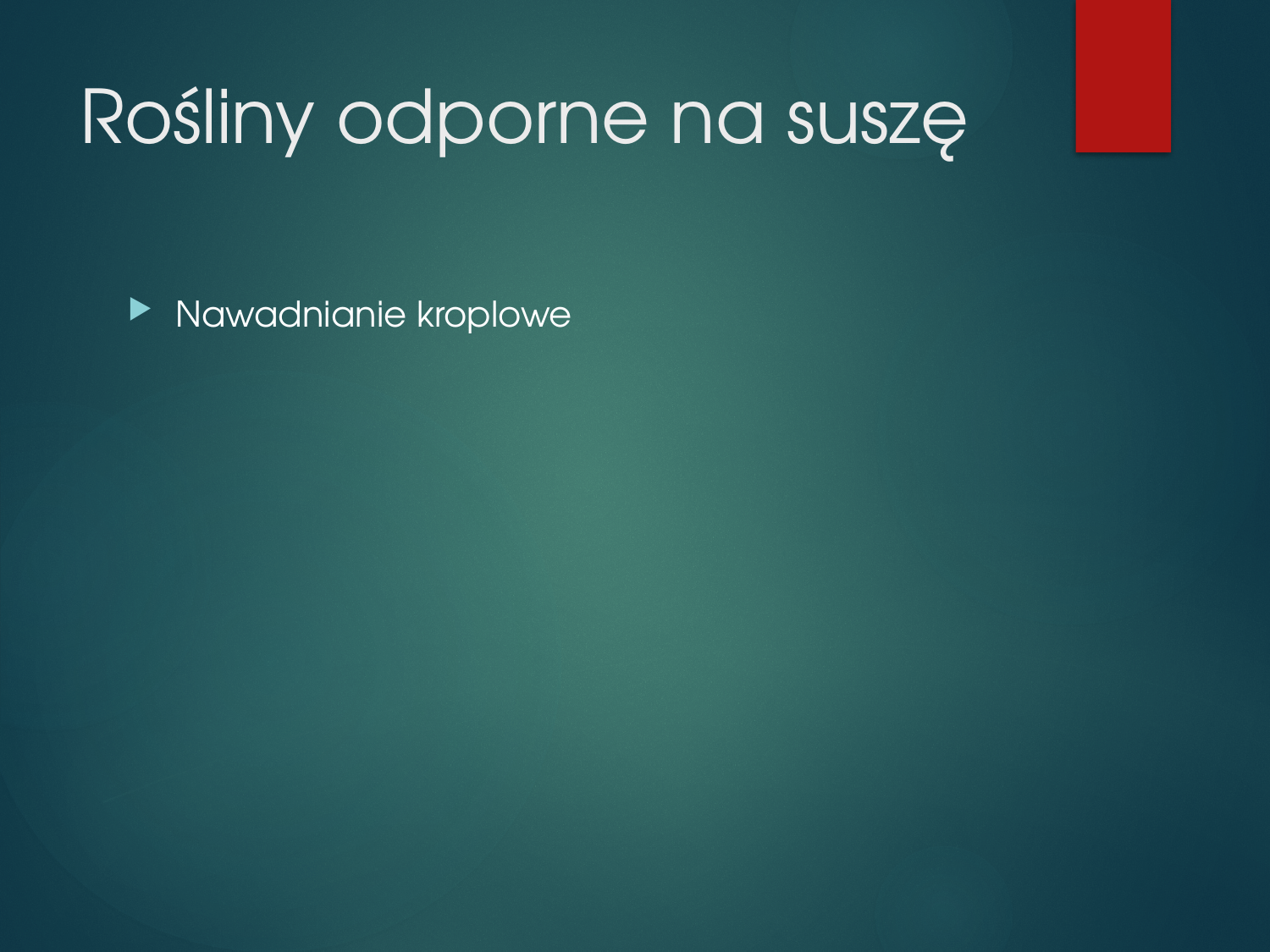

# Rośliny odporne na suszę
Nawadnianie kroplowe